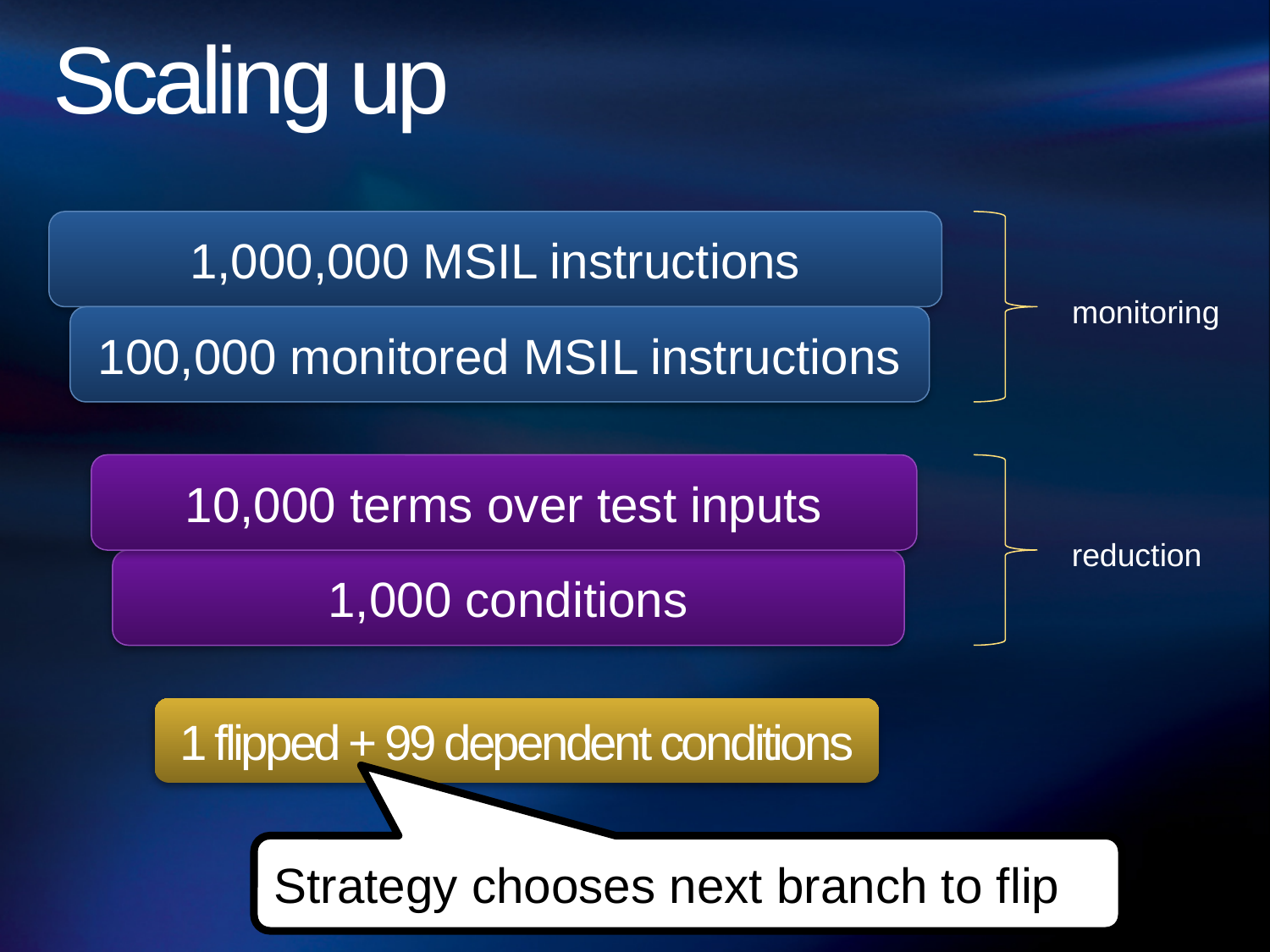

# Scaling up

1,000,000 MSIL instructions

monitoring
100,000 monitored MSIL instructions
10,000 terms over test inputs

reduction
1,000 conditions
1 flipped + 99 dependent conditions
Strategy chooses next branch to flip